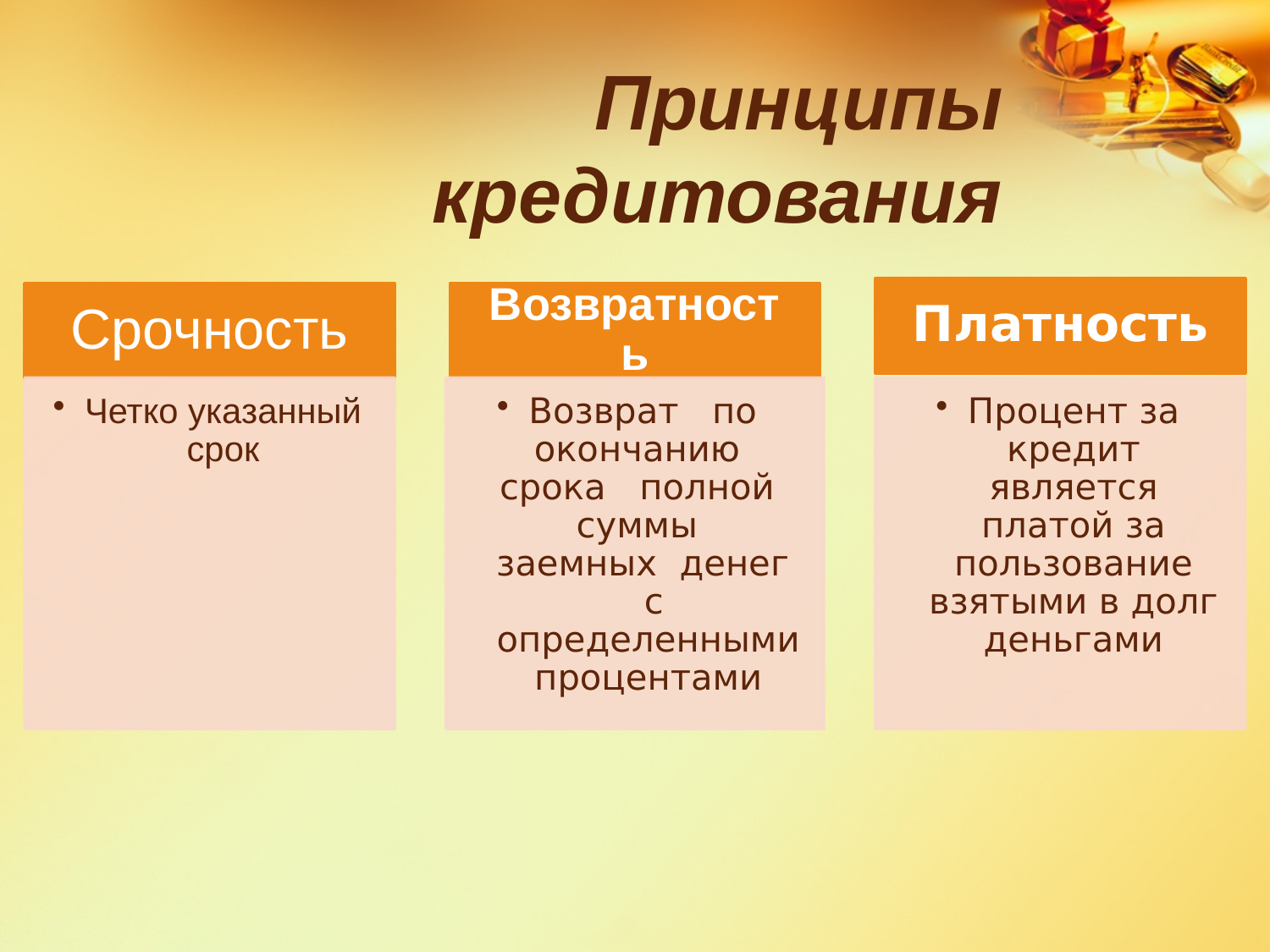

# Принципы кредитования
Срочность
Четко указанный срок
Возвратность
Возврат   по  окончанию   срока   полной   суммы   заемных  денег   с определенными процентами
Платность
Процент за кредит является платой за пользование взятыми в долг деньгами